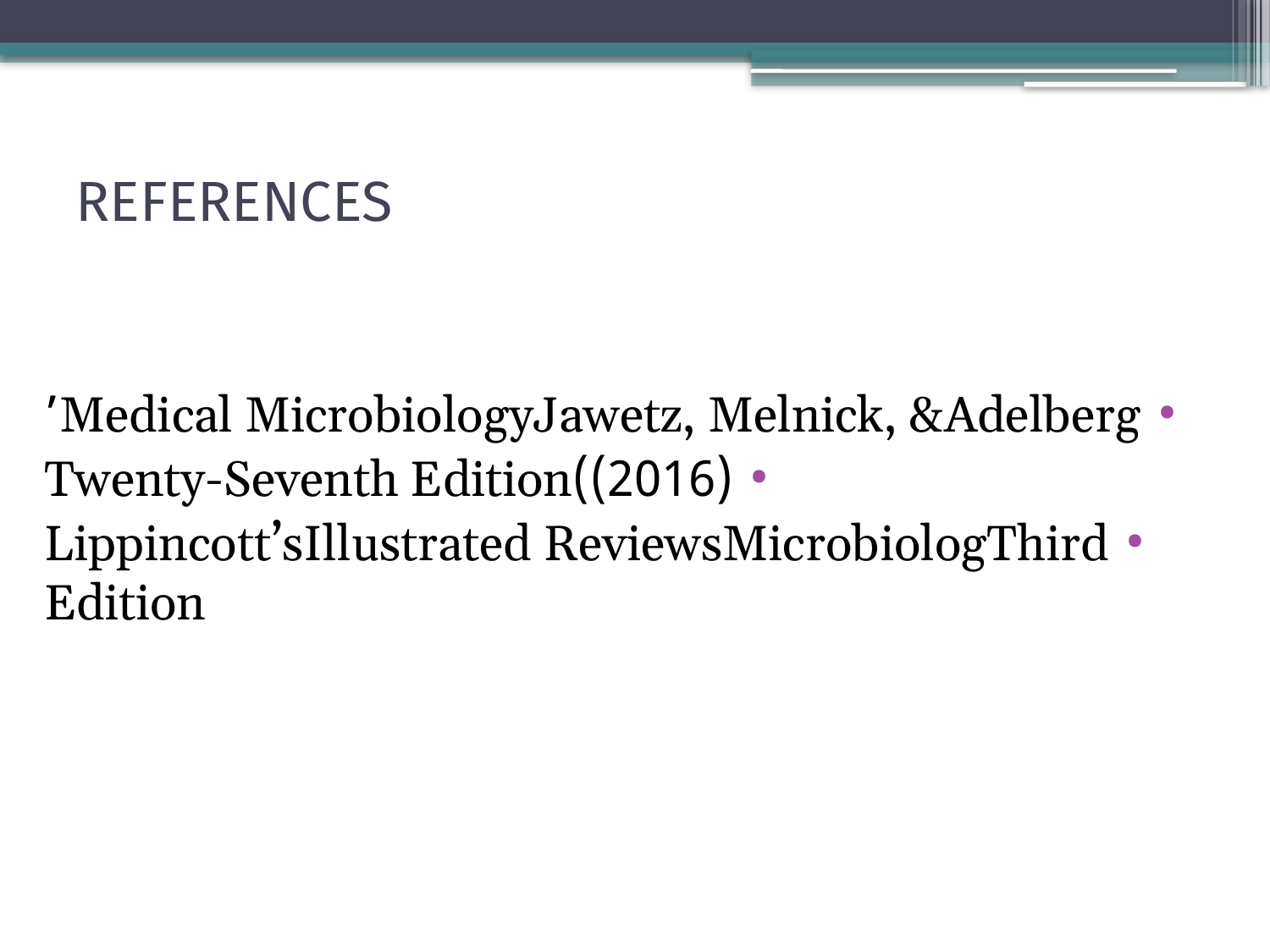

# REFERENCES

Medical MicrobiologyJawetz, Melnick, &Adelberg’
(2016))Twenty-Seventh Edition
Lippincott’sIllustrated ReviewsMicrobiologThird Edition